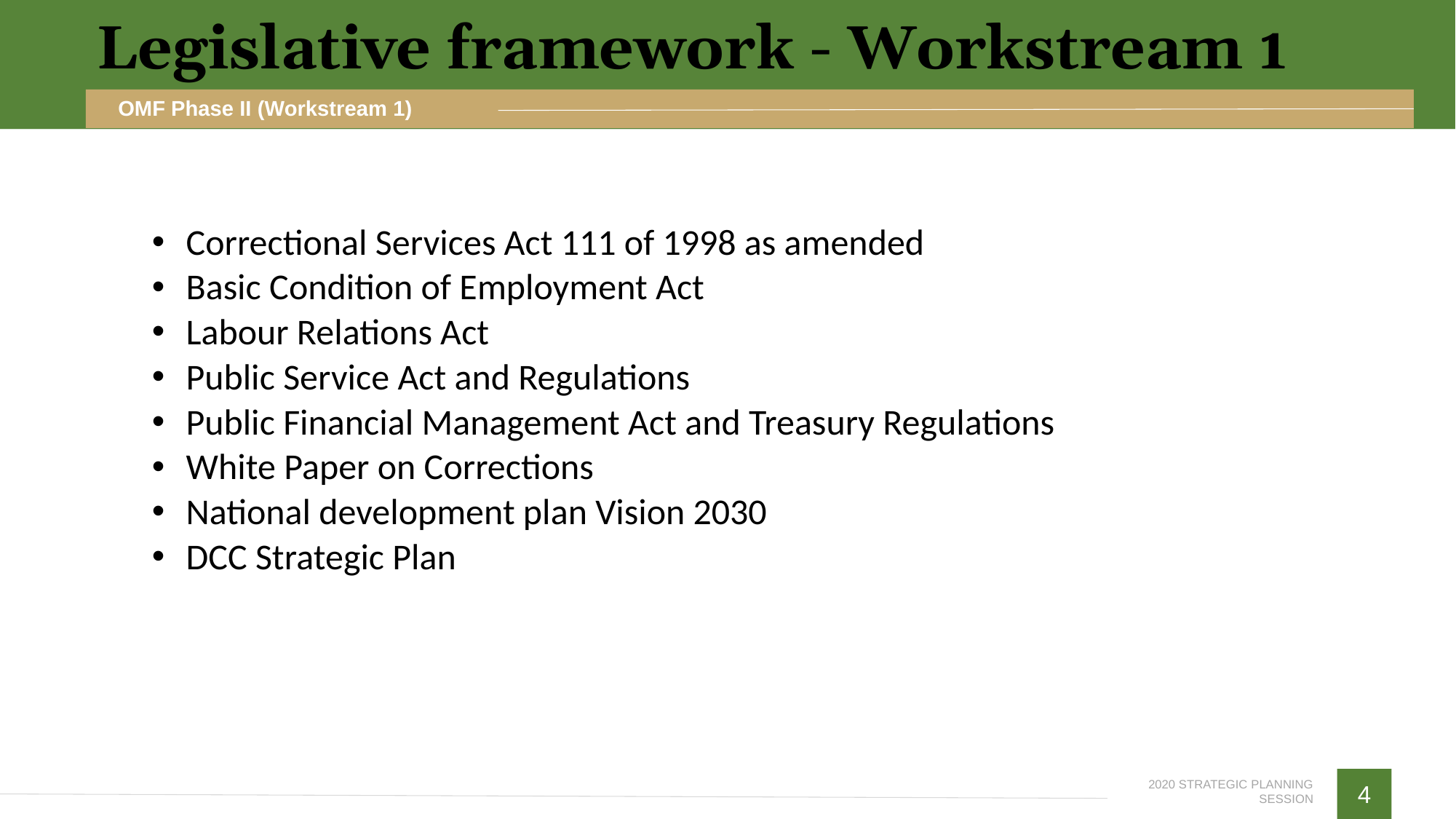

Legislative framework - Workstream 1

OMF Phase II (Workstream 1)
Correctional Services Act 111 of 1998 as amended
Basic Condition of Employment Act
Labour Relations Act
Public Service Act and Regulations
Public Financial Management Act and Treasury Regulations
White Paper on Corrections
National development plan Vision 2030
DCC Strategic Plan